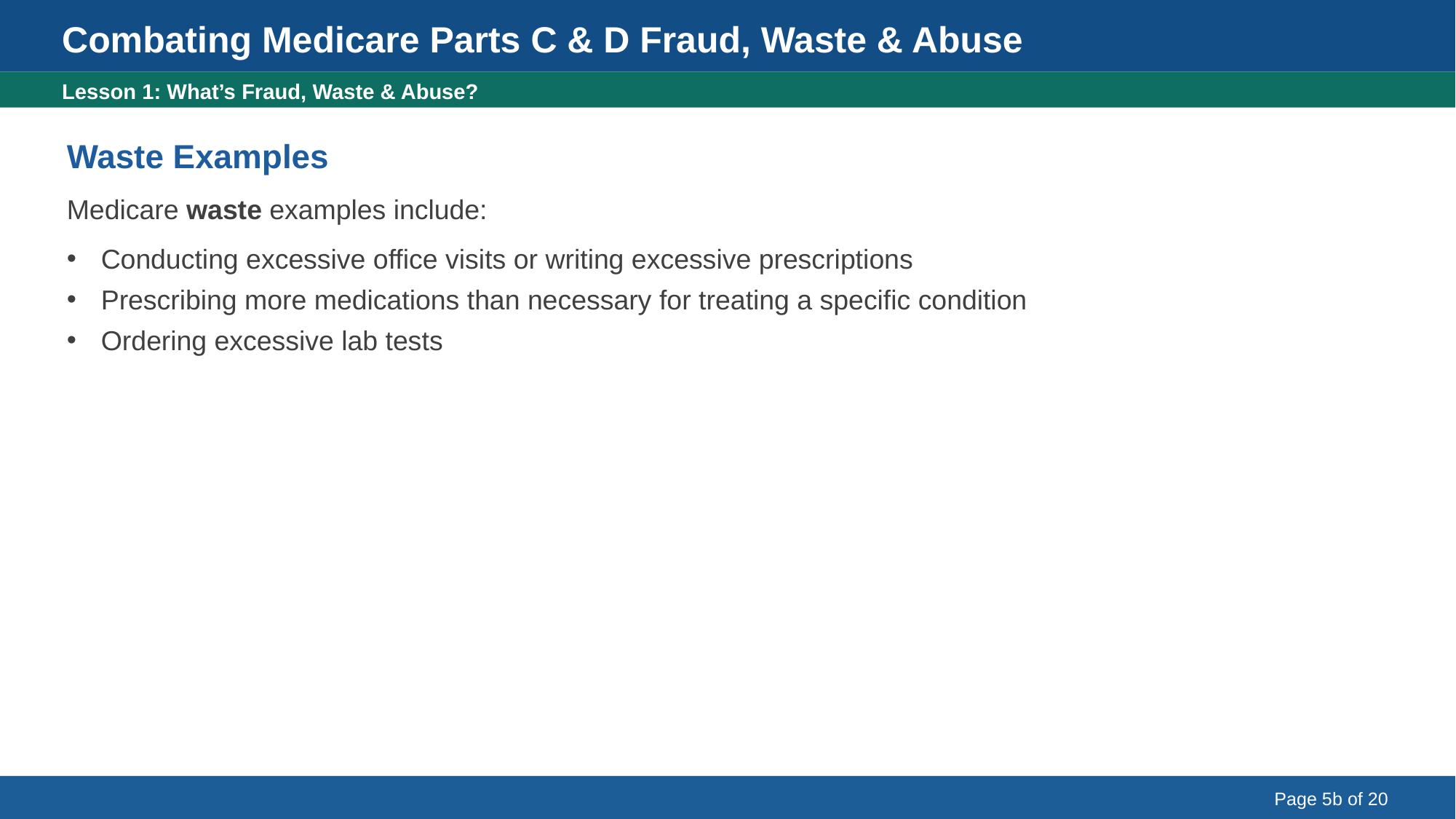

Combating Medicare Parts C & D Fraud, Waste & Abuse
Waste Examples

Lesson 1: What’s Fraud, Waste & Abuse?
Waste Examples
Medicare waste examples include:
Conducting excessive office visits or writing excessive prescriptions
Prescribing more medications than necessary for treating a specific condition
Ordering excessive lab tests

Page 5b of 20